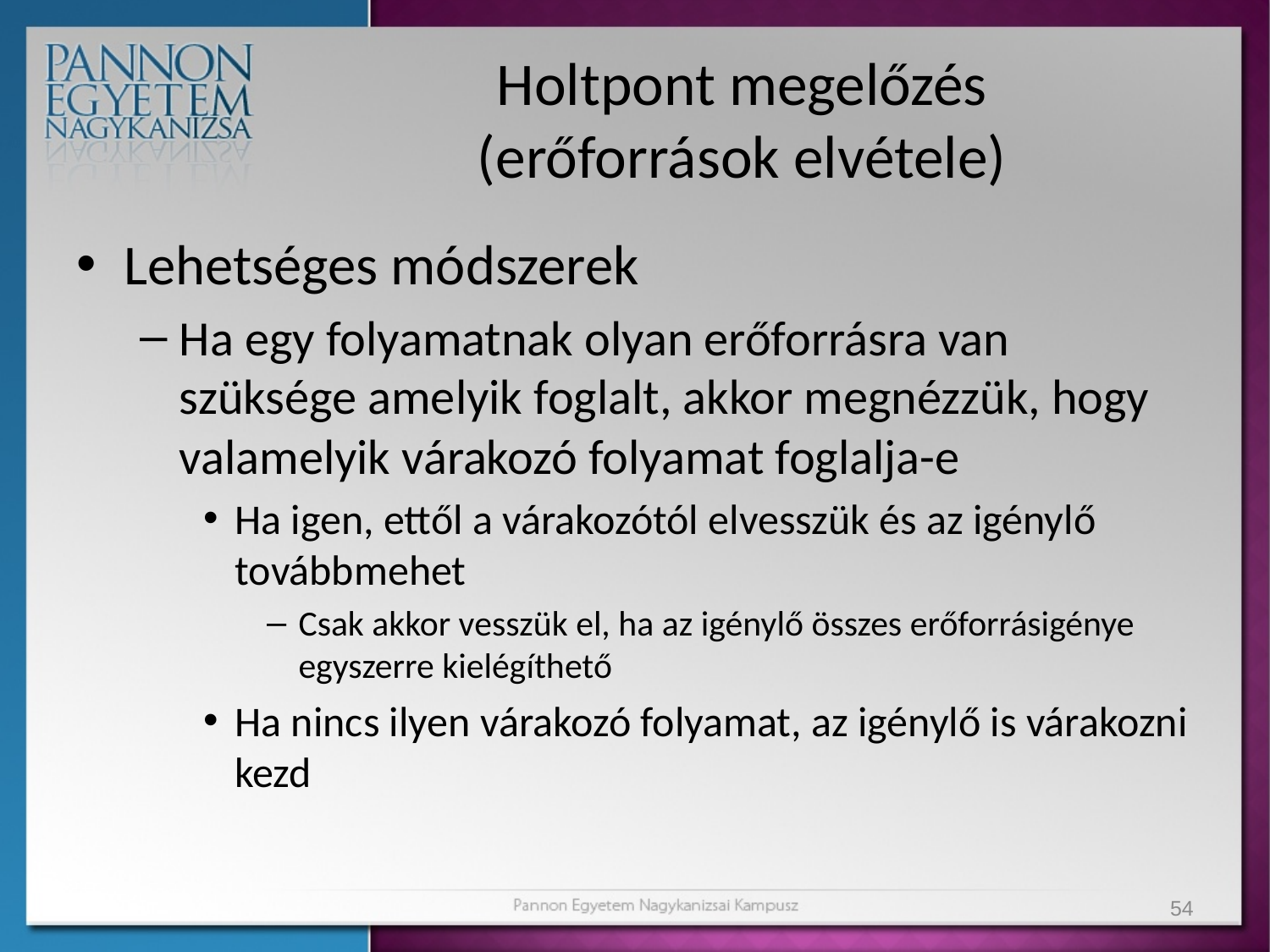

# Holtpont megelőzés (erőforrások elvétele)
Lehetséges módszerek
Ha egy folyamatnak olyan erőforrásra van szüksége amelyik foglalt, akkor megnézzük, hogy valamelyik várakozó folyamat foglalja-e
Ha igen, ettől a várakozótól elvesszük és az igénylő továbbmehet
Csak akkor vesszük el, ha az igénylő összes erőforrásigénye egyszerre kielégíthető
Ha nincs ilyen várakozó folyamat, az igénylő is várakozni kezd
54